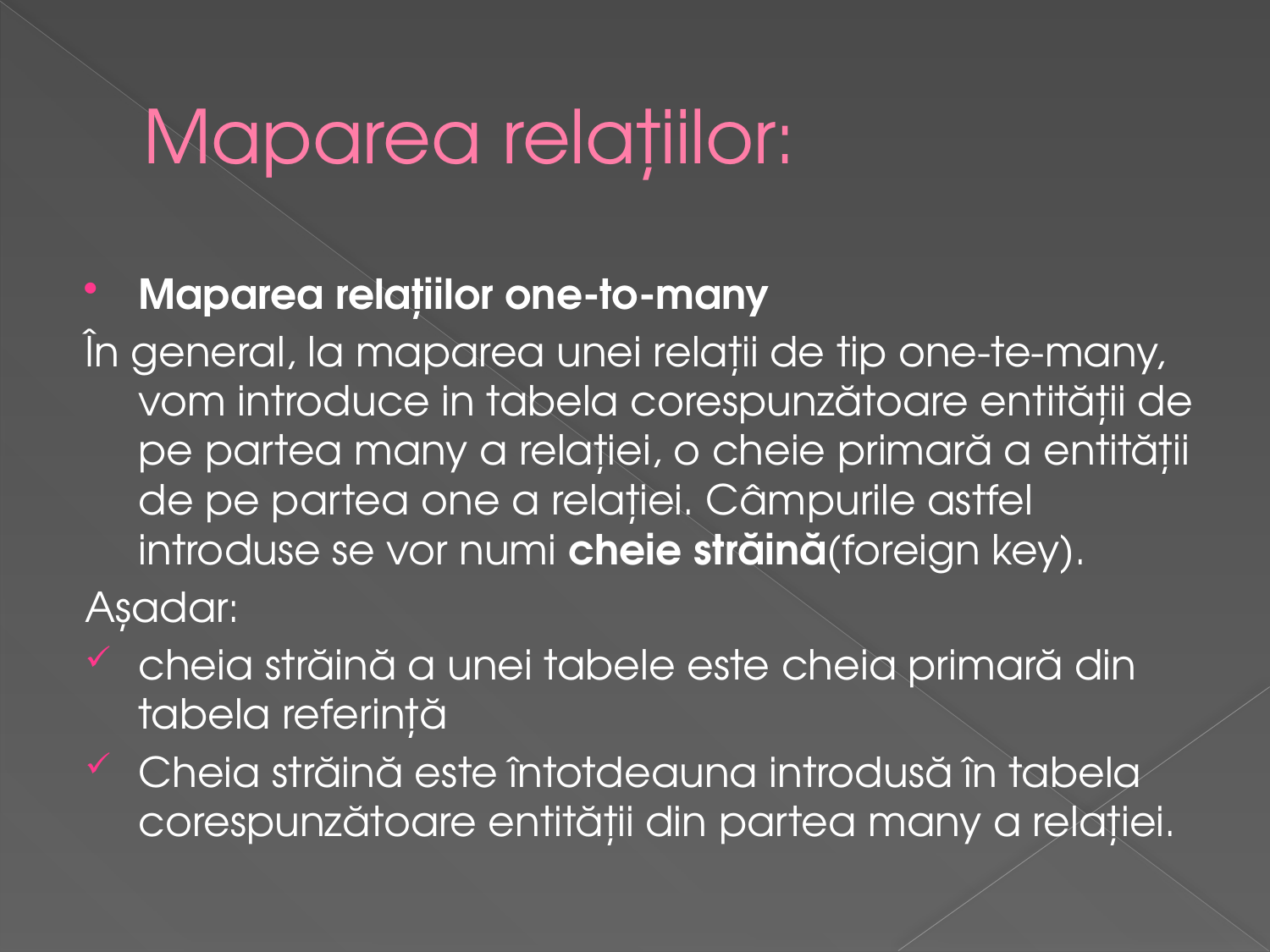

# Maparea relaţiilor:
Maparea relaţiilor one-to-many
În general, la maparea unei relaţii de tip one-te-many, vom introduce in tabela corespunzătoare entităţii de pe partea many a relaţiei, o cheie primară a entităţii de pe partea one a relaţiei. Câmpurile astfel introduse se vor numi cheie străină(foreign key).
Aşadar:
cheia străină a unei tabele este cheia primară din tabela referinţă
Cheia străină este întotdeauna introdusă în tabela corespunzătoare entităţii din partea many a relaţiei.